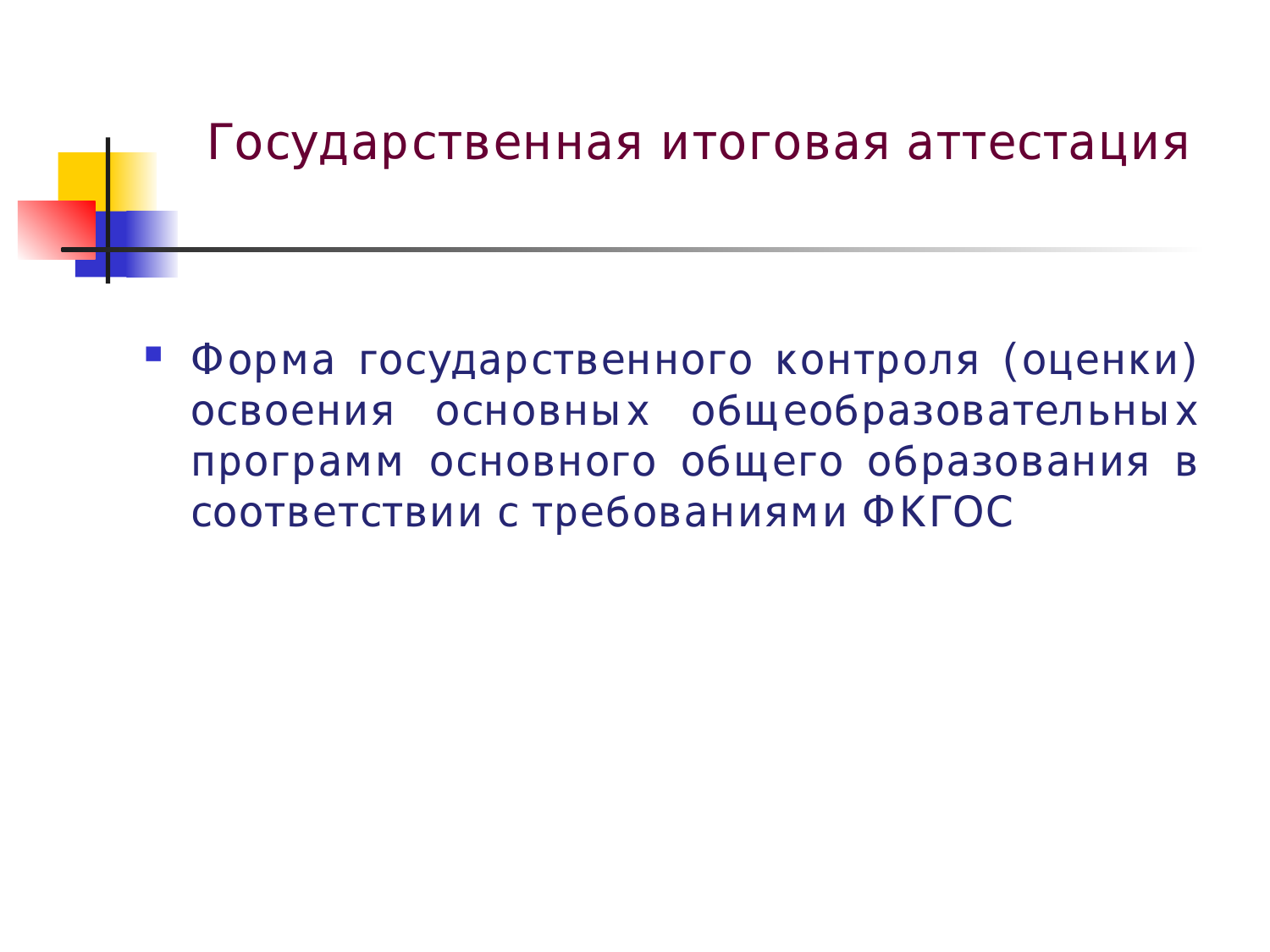

# Государственная итоговая аттестация
Форма государственного контроля (оценки) освоения основных общеобразовательных программ основного общего образования в соответствии с требованиями ФКГОС